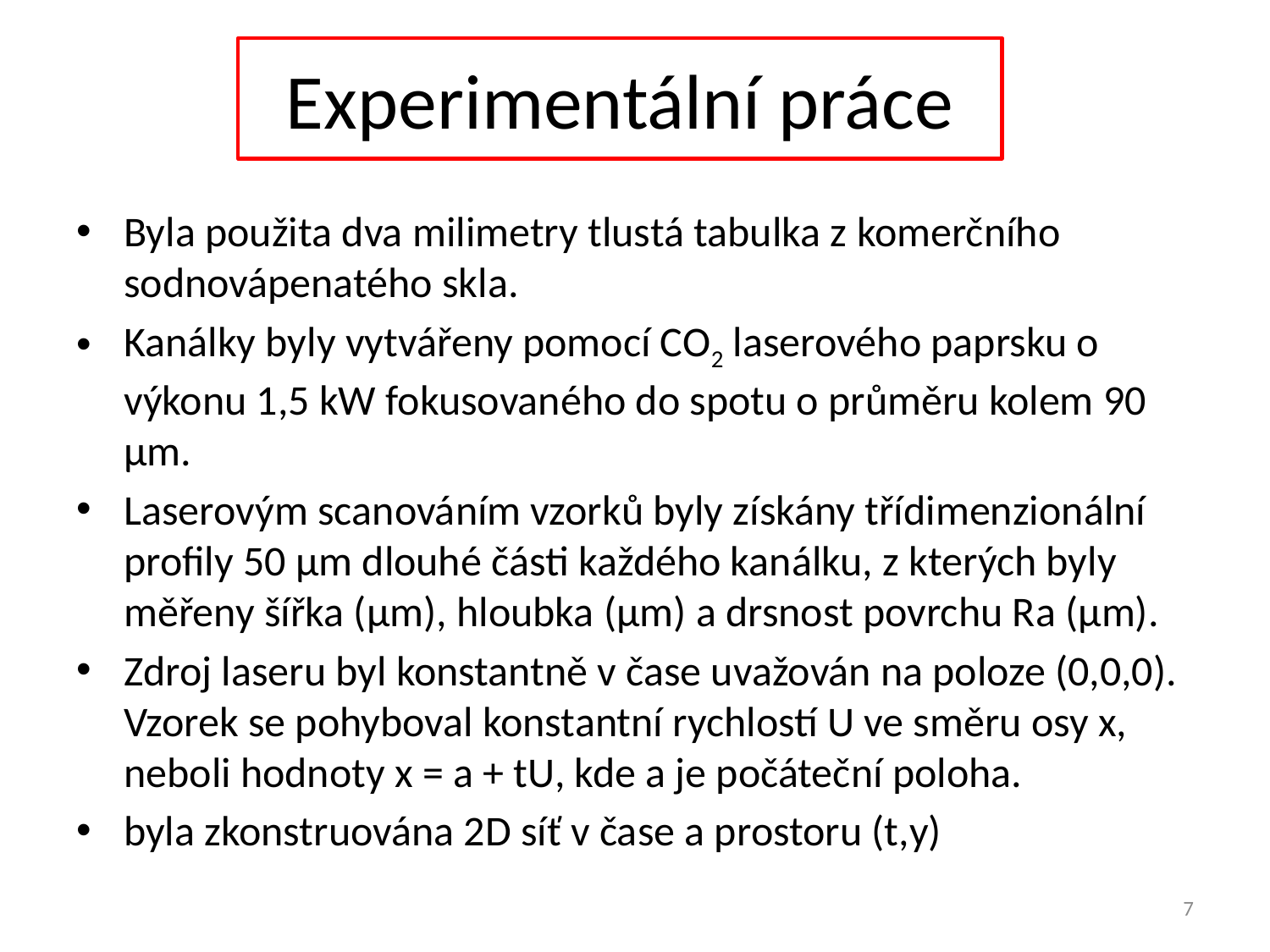

# Experimentální práce
Byla použita dva milimetry tlustá tabulka z komerčního sodnovápenatého skla.
Kanálky byly vytvářeny pomocí CO2 laserového paprsku o výkonu 1,5 kW fokusovaného do spotu o průměru kolem 90 µm.
Laserovým scanováním vzorků byly získány třídimenzionální profily 50 µm dlouhé části každého kanálku, z kterých byly měřeny šířka (µm), hloubka (µm) a drsnost povrchu Ra (µm).
Zdroj laseru byl konstantně v čase uvažován na poloze (0,0,0). Vzorek se pohyboval konstantní rychlostí U ve směru osy x, neboli hodnoty x = a + tU, kde a je počáteční poloha.
byla zkonstruována 2D síť v čase a prostoru (t,y)
7